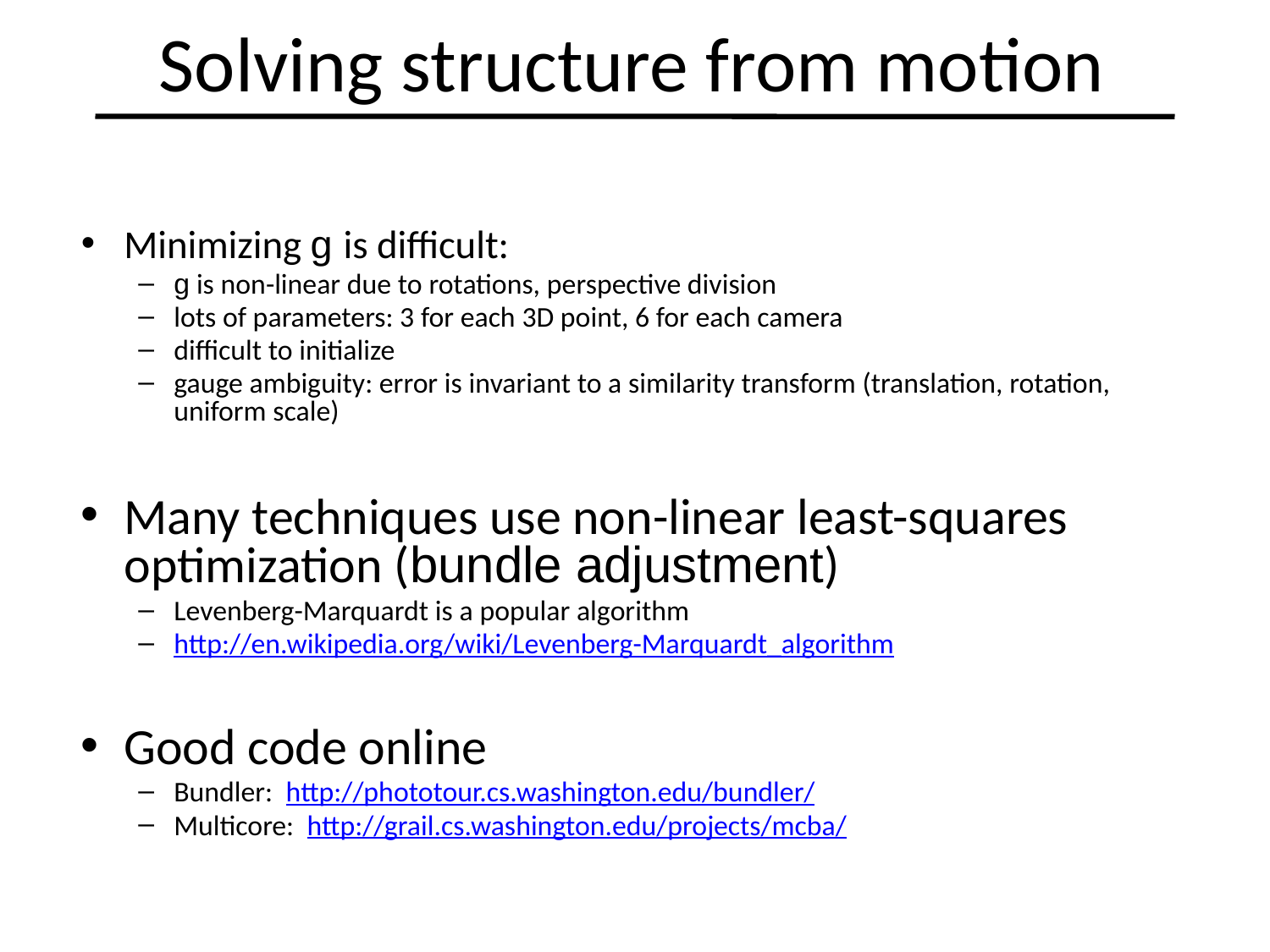

# Solving structure from motion

Minimizing g is difficult:
g is non-linear due to rotations, perspective division
lots of parameters: 3 for each 3D point, 6 for each camera
difficult to initialize
gauge ambiguity: error is invariant to a similarity transform (translation, rotation, uniform scale)

Many techniques use non-linear least-squares optimization (bundle adjustment)
Levenberg-Marquardt is a popular algorithm
http://en.wikipedia.org/wiki/Levenberg-Marquardt_algorithm

Good code online
Bundler:  http://phototour.cs.washington.edu/bundler/
Multicore:  http://grail.cs.washington.edu/projects/mcba/